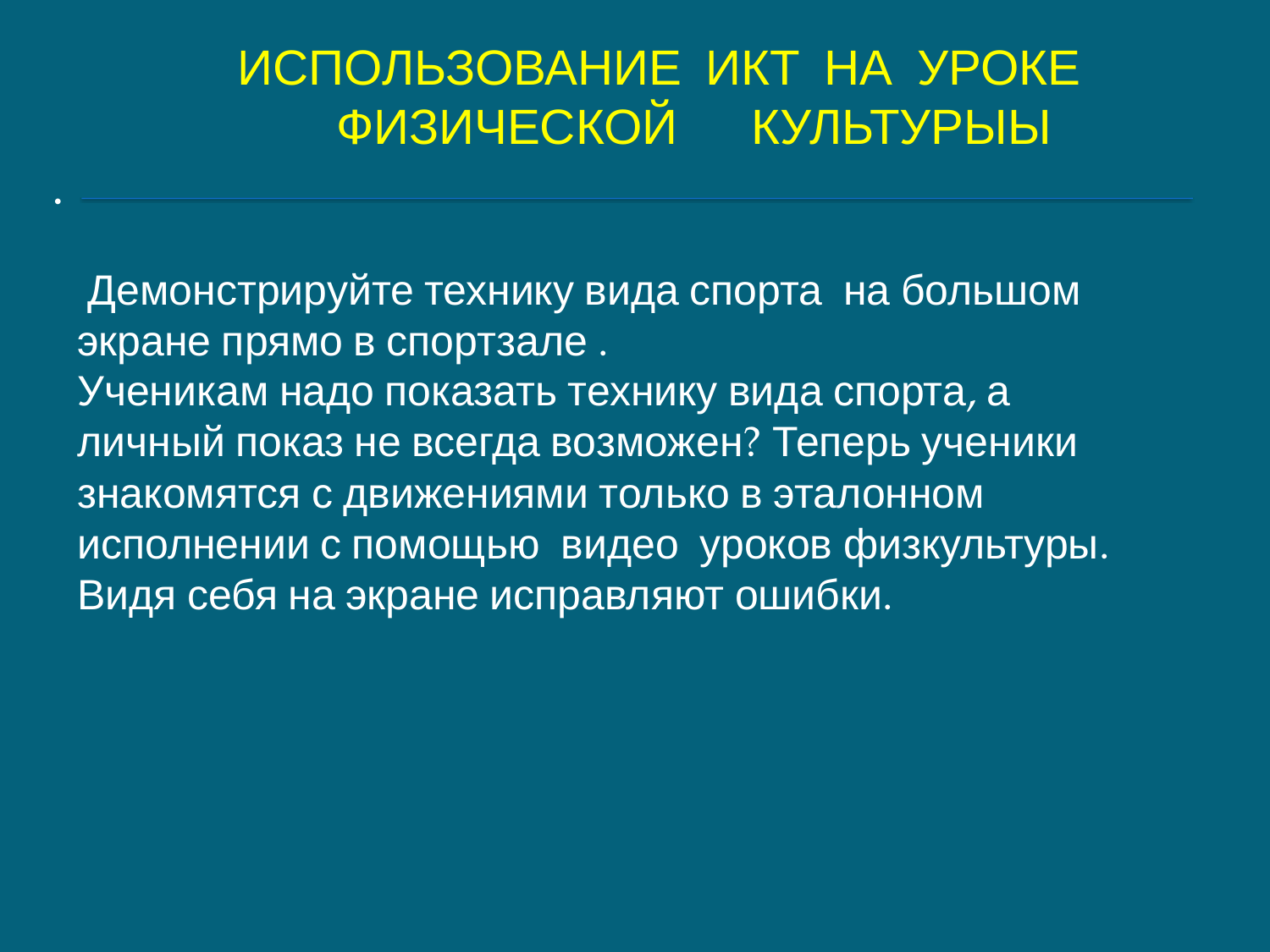

ИСПОЛЬЗОВАНИЕ  ИКТ  НА  УРОКЕ  ФИЗИЧЕСКОЙ      КУЛЬТУРЫЫ

.
#
 Демонстрируйте технику вида спорта  на большом экране прямо в спортзале .
Ученикам надо показать технику вида спорта, а личный показ не всегда возможен? Теперь ученики знакомятся с движениями только в эталонном  исполнении с помощью  видео  уроков физкультуры. Видя себя на экране исправляют ошибки.